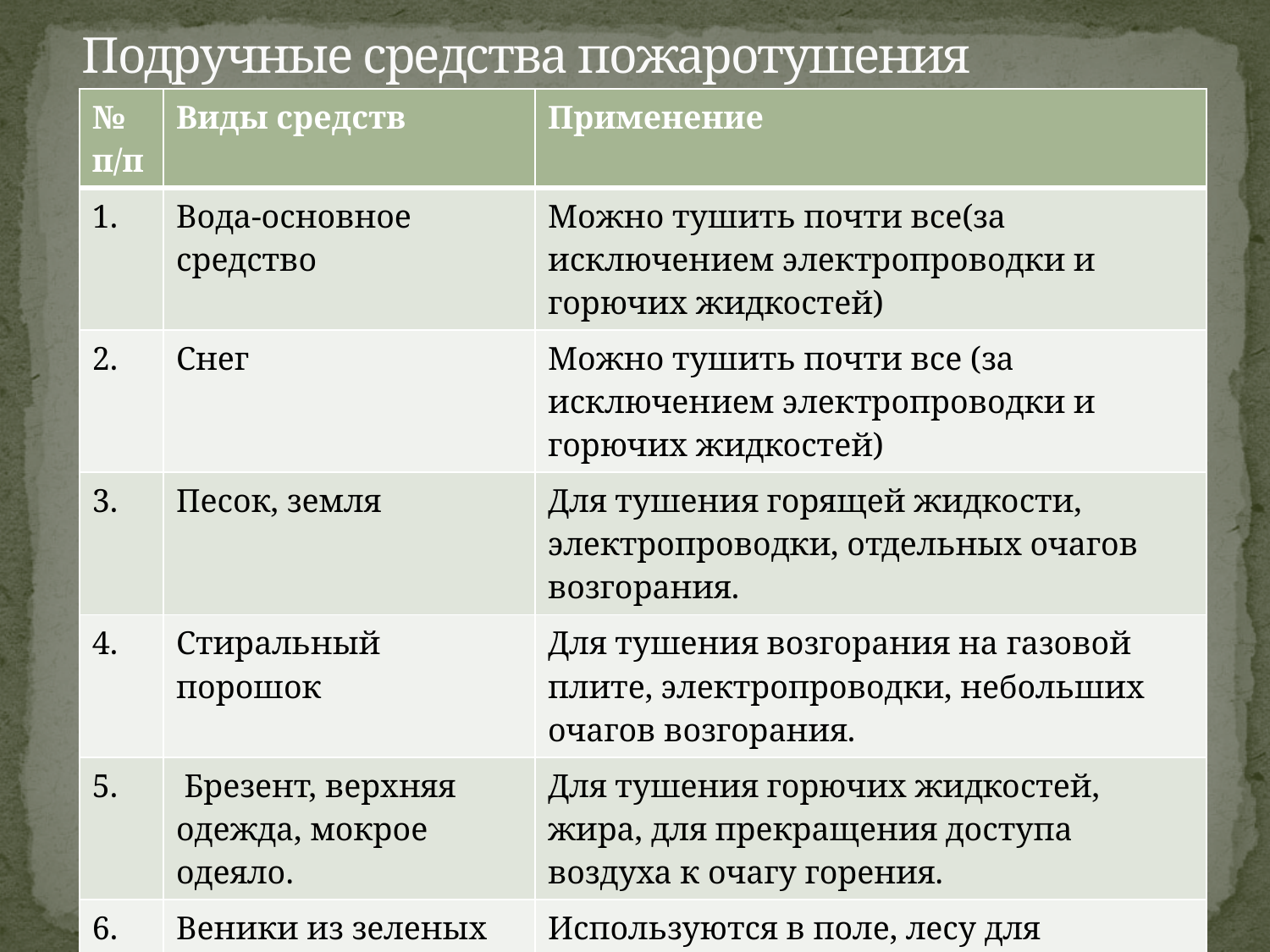

# Подручные средства пожаротушения
| № п/п | Виды средств | Применение |
| --- | --- | --- |
| 1. | Вода-основное средство | Можно тушить почти все(за исключением электропроводки и горючих жидкостей) |
| 2. | Снег | Можно тушить почти все (за исключением электропроводки и горючих жидкостей) |
| 3. | Песок, земля | Для тушения горящей жидкости, электропроводки, отдельных очагов возгорания. |
| 4. | Стиральный порошок | Для тушения возгорания на газовой плите, электропроводки, небольших очагов возгорания. |
| 5. | Брезент, верхняя одежда, мокрое одеяло. | Для тушения горючих жидкостей, жира, для прекращения доступа воздуха к очагу горения. |
| 6. | Веники из зеленых веток. | Используются в поле, лесу для сбивания пламени. |
| 7. | Ломы,багры, лопаты | Для облегчения и ускорения пожаротушения. |